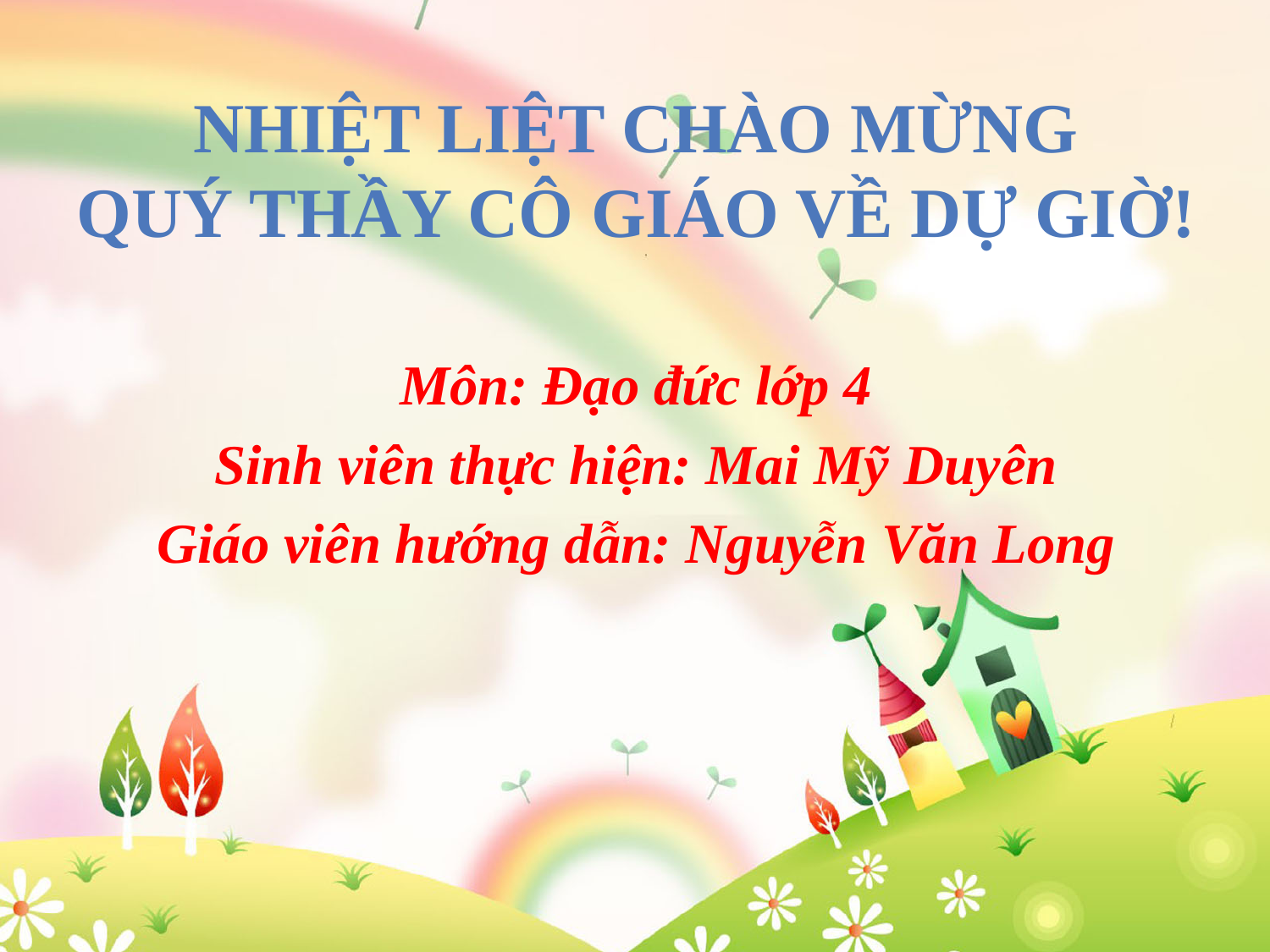

Nhiệt liệt chào mừng
quý thầy cô giáo về dự giờ!
Môn: Đạo đức lớp 4
Sinh viên thực hiện: Mai Mỹ Duyên
Giáo viên hướng dẫn: Nguyễn Văn Long